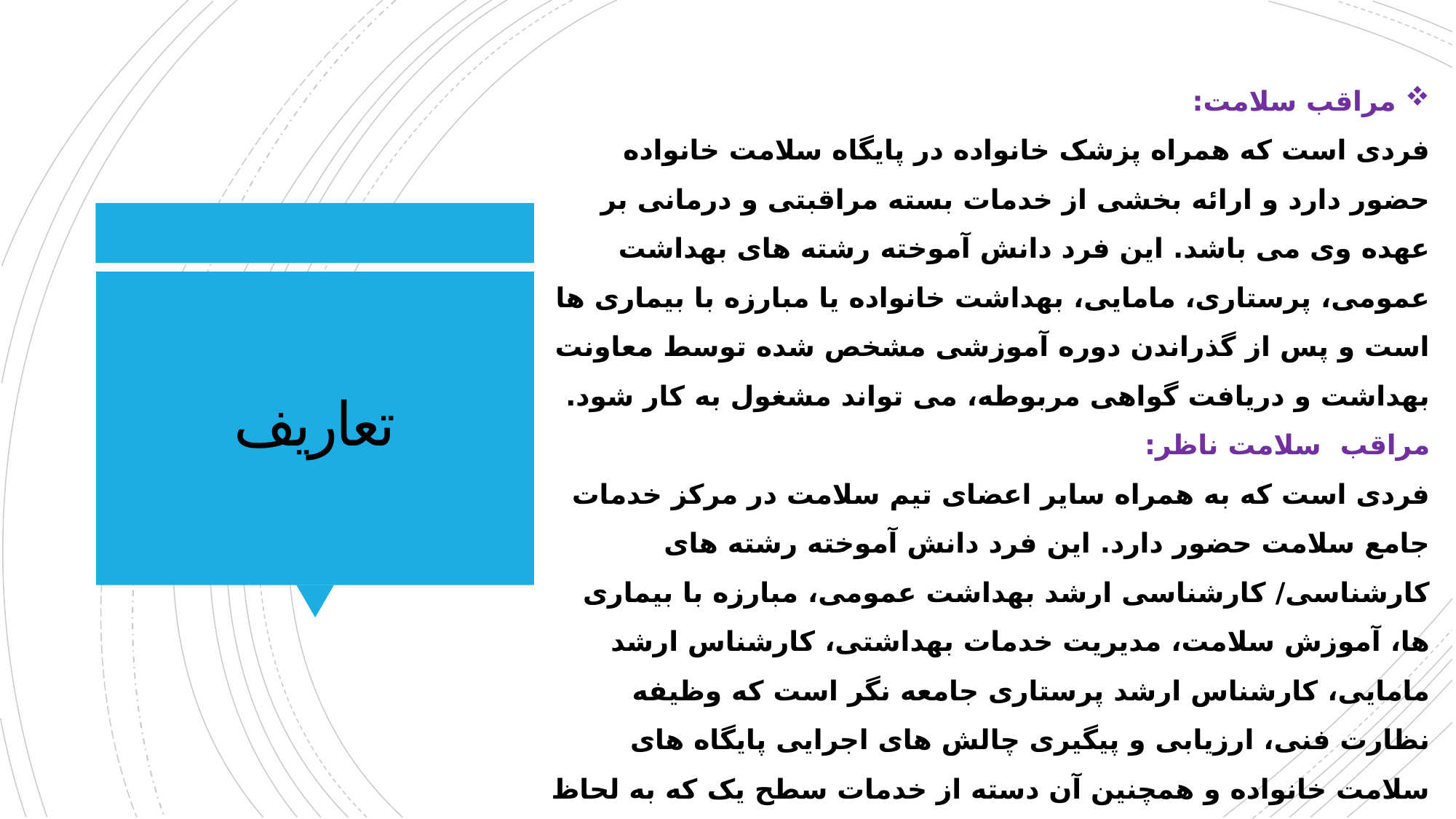

مراقب سلامت:
فردی است که همراه پزشک خانواده در پایگاه سلامت خانواده حضور دارد و ارائه بخشی از خدمات بسته مراقبتی و درمانی بر عهده وی می باشد. این فرد دانش آموخته رشته های بهداشت عمومی، پرستاری، مامایی، بهداشت خانواده یا مبارزه با بیماری ها است و پس از گذراندن دوره آموزشی مشخص شده توسط معاونت بهداشت و دریافت گواهی مربوطه، می تواند مشغول به کار شود.
مراقب  سلامت ناظر:
فردی است که به همراه سایر اعضای تیم سلامت در مرکز خدمات جامع سلامت حضور دارد. این فرد دانش آموخته رشته های کارشناسی/ کارشناسی ارشد بهداشت عمومی، مبارزه با بیماری ها، آموزش سلامت، مدیریت خدمات بهداشتی، کارشناس ارشد مامایی، کارشناس ارشد پرستاری جامعه نگر است که وظیفه نظارت فنی، ارزیابی و پیگیری چالش های اجرایی پایگاه های سلامت خانواده و همچنین آن دسته از خدمات سطح یک که به لحاظ ماهیت اجرای کار در خارج از پایگاه های سلامت خانواده تعریف شده است. ( بیماریابی و پیگیری بیماری های واگیر، بهداشت مدارس، فعالیت های اجتماع محور، اپیدمی ها و بلایا و...) را به عهده دارد.
# تعاریف